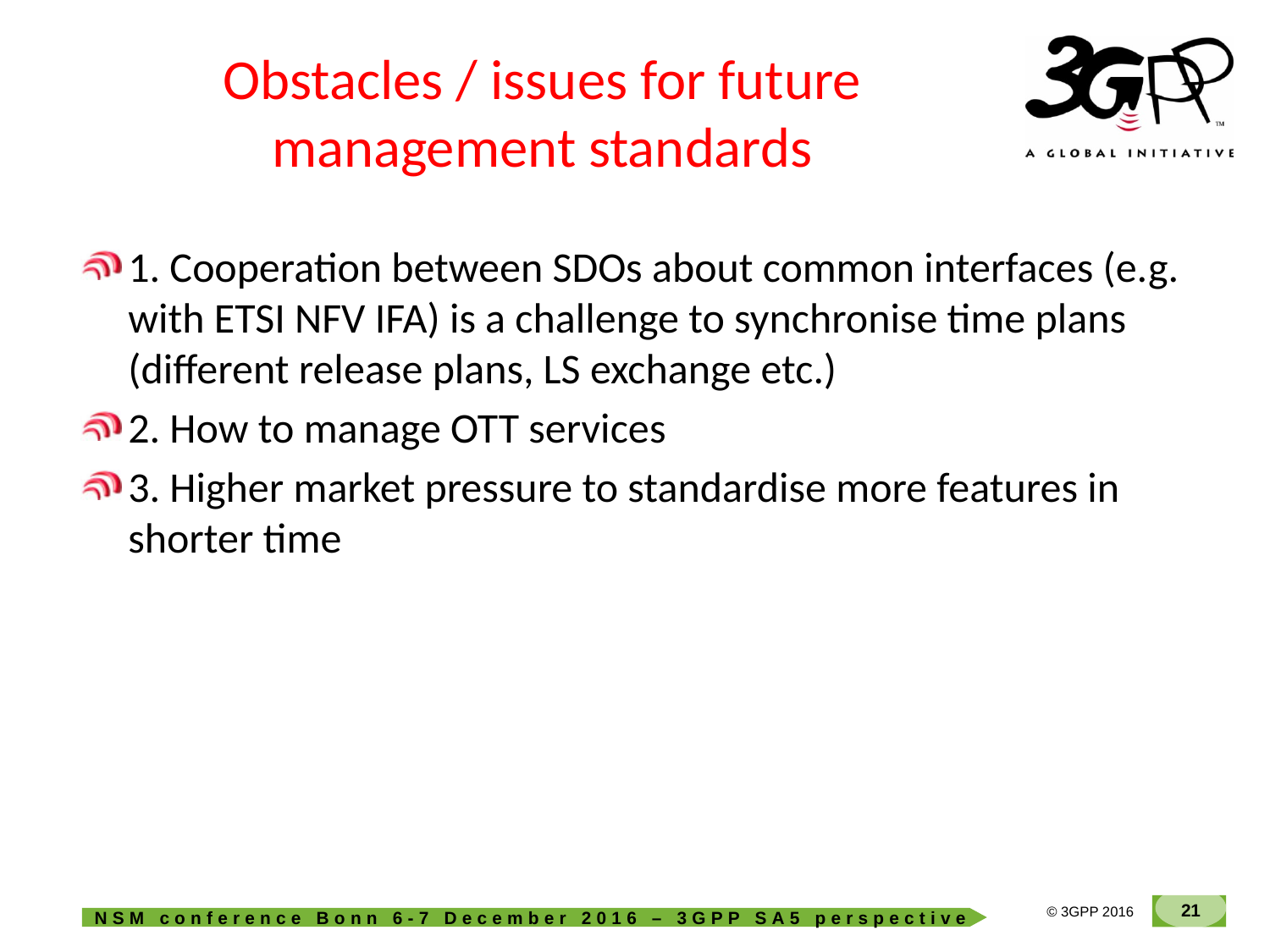

# Obstacles / issues for future management standards
1. Cooperation between SDOs about common interfaces (e.g. with ETSI NFV IFA) is a challenge to synchronise time plans (different release plans, LS exchange etc.)
2. How to manage OTT services
3. Higher market pressure to standardise more features in shorter time